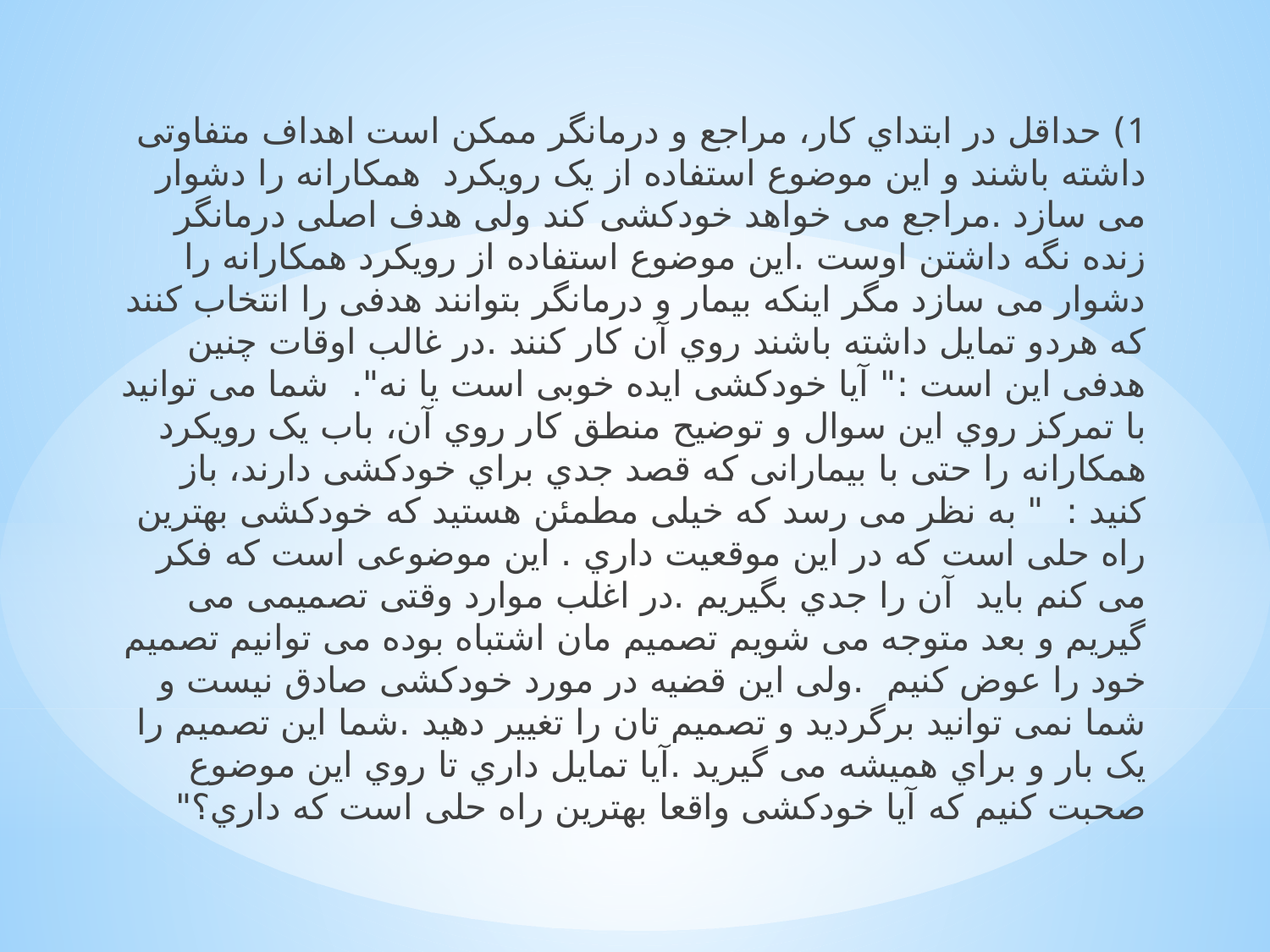

1) ﺣﺪاﻗﻞ در اﺑﺘﺪاي ﮐﺎر، ﻣﺮاﺟﻊ و درﻣﺎﻧﮕﺮ ﻣﻤﮑﻦ اﺳﺖ اﻫﺪاف ﻣﺘﻔﺎوﺗﯽ داﺷﺘﻪ ﺑﺎﺷﻨﺪ و اﯾﻦ ﻣﻮﺿﻮع اﺳﺘﻔﺎده از ﯾﮏ روﯾﮑﺮد  ﻫﻤﮑﺎراﻧﻪ را دﺷﻮار ﻣﯽ ﺳﺎزد .ﻣﺮاﺟﻊ ﻣﯽ ﺧﻮاﻫﺪ ﺧﻮدﮐﺸﯽ ﮐﻨﺪ وﻟﯽ ﻫﺪف اﺻﻠﯽ درﻣﺎﻧﮕﺮ زﻧﺪه ﻧﮕﻪ داﺷﺘﻦ اوﺳﺖ .اﯾﻦ ﻣﻮﺿﻮع اﺳﺘﻔﺎده از روﯾﮑﺮد ﻫﻤﮑﺎراﻧﻪ را دﺷﻮار ﻣﯽ ﺳﺎزد ﻣﮕﺮ اﯾﻨﮑﻪ ﺑﯿﻤﺎر و درﻣﺎﻧﮕﺮ ﺑﺘﻮاﻧﻨﺪ ﻫﺪﻓﯽ را اﻧﺘﺨﺎب ﮐﻨﻨﺪ ﮐﻪ ﻫﺮدو ﺗﻤﺎﯾﻞ داﺷﺘﻪ ﺑﺎﺷﻨﺪ روي آن ﮐﺎر ﮐﻨﻨﺪ .در ﻏﺎﻟﺐ اوﻗﺎت ﭼﻨﯿﻦ ﻫﺪﻓﯽ اﯾﻦ اﺳﺖ :" آﯾﺎ ﺧﻮدﮐﺸﯽ اﯾﺪه ﺧﻮﺑﯽ اﺳﺖ ﯾﺎ ﻧﻪ".  ﺷﻤﺎ ﻣﯽ ﺗﻮاﻧﯿﺪ ﺑﺎ ﺗﻤﺮﮐﺰ روي اﯾﻦ ﺳﻮال و ﺗﻮﺿﯿﺢ ﻣﻨﻄﻖ ﮐﺎر روي آن، ﺑﺎب ﯾﮏ روﯾﮑﺮد ﻫﻤﮑﺎراﻧﻪ را ﺣﺘﯽ ﺑﺎ ﺑﯿﻤﺎراﻧﯽ ﮐﻪ ﻗﺼﺪ ﺟﺪي ﺑﺮاي ﺧﻮدﮐﺸﯽ دارﻧﺪ، ﺑﺎز ﮐﻨﯿﺪ :  " ﺑﻪ ﻧﻈﺮ ﻣﯽ رﺳﺪ ﮐﻪ ﺧﯿﻠﯽ ﻣﻄﻤﺌﻦ ﻫﺴﺘﯿﺪ ﮐﻪ ﺧﻮدﮐﺸﯽ ﺑﻬﺘﺮﯾﻦ راه ﺣﻠﯽ اﺳﺖ ﮐﻪ در اﯾﻦ ﻣﻮﻗﻌﯿﺖ داري . اﯾﻦ ﻣﻮﺿﻮﻋﯽ اﺳﺖ ﮐﻪ ﻓﮑﺮ ﻣﯽ ﮐﻨﻢ ﺑﺎﯾﺪ  آن را ﺟﺪي ﺑﮕﯿﺮﯾﻢ .در اﻏﻠﺐ ﻣﻮارد وﻗﺘﯽ ﺗﺼﻤﯿﻤﯽ ﻣﯽ ﮔﯿﺮﯾﻢ و ﺑﻌﺪ ﻣﺘﻮﺟﻪ ﻣﯽ ﺷﻮﯾﻢ ﺗﺼﻤﯿﻢ ﻣﺎن اﺷﺘﺒﺎه ﺑﻮده ﻣﯽ ﺗﻮاﻧﯿﻢ ﺗﺼﻤﯿﻢ ﺧﻮد را ﻋﻮض ﮐﻨﯿﻢ  .وﻟﯽ اﯾﻦ ﻗﻀﯿﻪ در ﻣﻮرد ﺧﻮدﮐﺸﯽ ﺻﺎدق ﻧﯿﺴﺖ و ﺷﻤﺎ ﻧﻤﯽ ﺗﻮاﻧﯿﺪ ﺑﺮﮔﺮدﯾﺪ و ﺗﺼﻤﯿﻢ ﺗﺎن را ﺗﻐﯿﯿﺮ دﻫﯿﺪ .ﺷﻤﺎ اﯾﻦ ﺗﺼﻤﯿﻢ را ﯾﮏ ﺑﺎر و ﺑﺮاي ﻫﻤﯿﺸﻪ ﻣﯽ ﮔﯿﺮﯾﺪ .آﯾﺎ ﺗﻤﺎﯾﻞ داري ﺗﺎ روي اﯾﻦ ﻣﻮﺿﻮع ﺻﺤﺒﺖ ﮐﻨﯿﻢ ﮐﻪ آﯾﺎ ﺧﻮدﮐﺸﯽ واﻗﻌﺎ ﺑﻬﺘﺮﯾﻦ راه ﺣﻠﯽ اﺳﺖ ﮐﻪ داري؟"